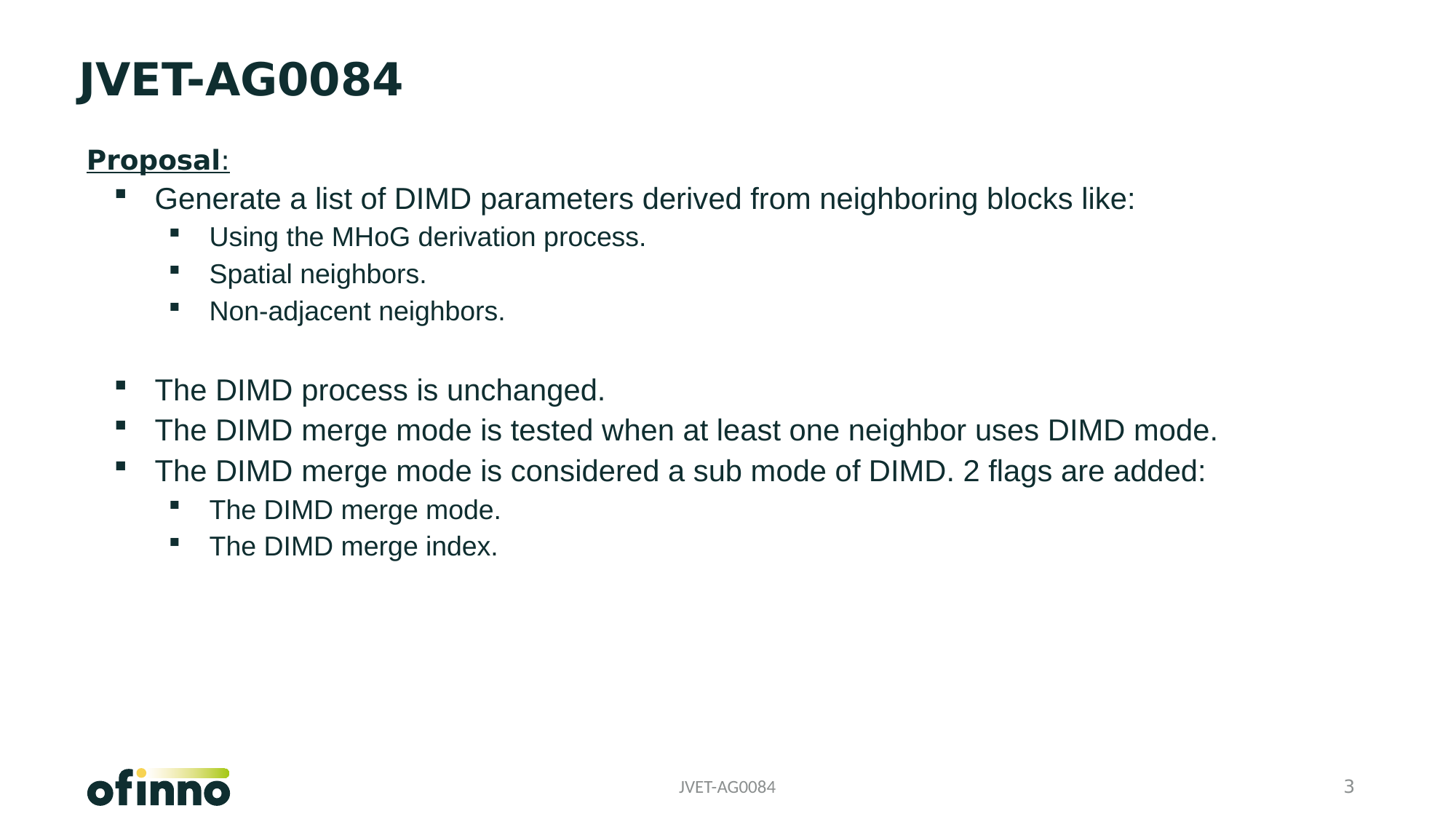

# JVET-AG0084
Proposal:
Generate a list of DIMD parameters derived from neighboring blocks like:
Using the MHoG derivation process.
Spatial neighbors.
Non-adjacent neighbors.

The DIMD process is unchanged.
The DIMD merge mode is tested when at least one neighbor uses DIMD mode.
The DIMD merge mode is considered a sub mode of DIMD. 2 flags are added:
The DIMD merge mode.
The DIMD merge index.

JVET-AG0084
3